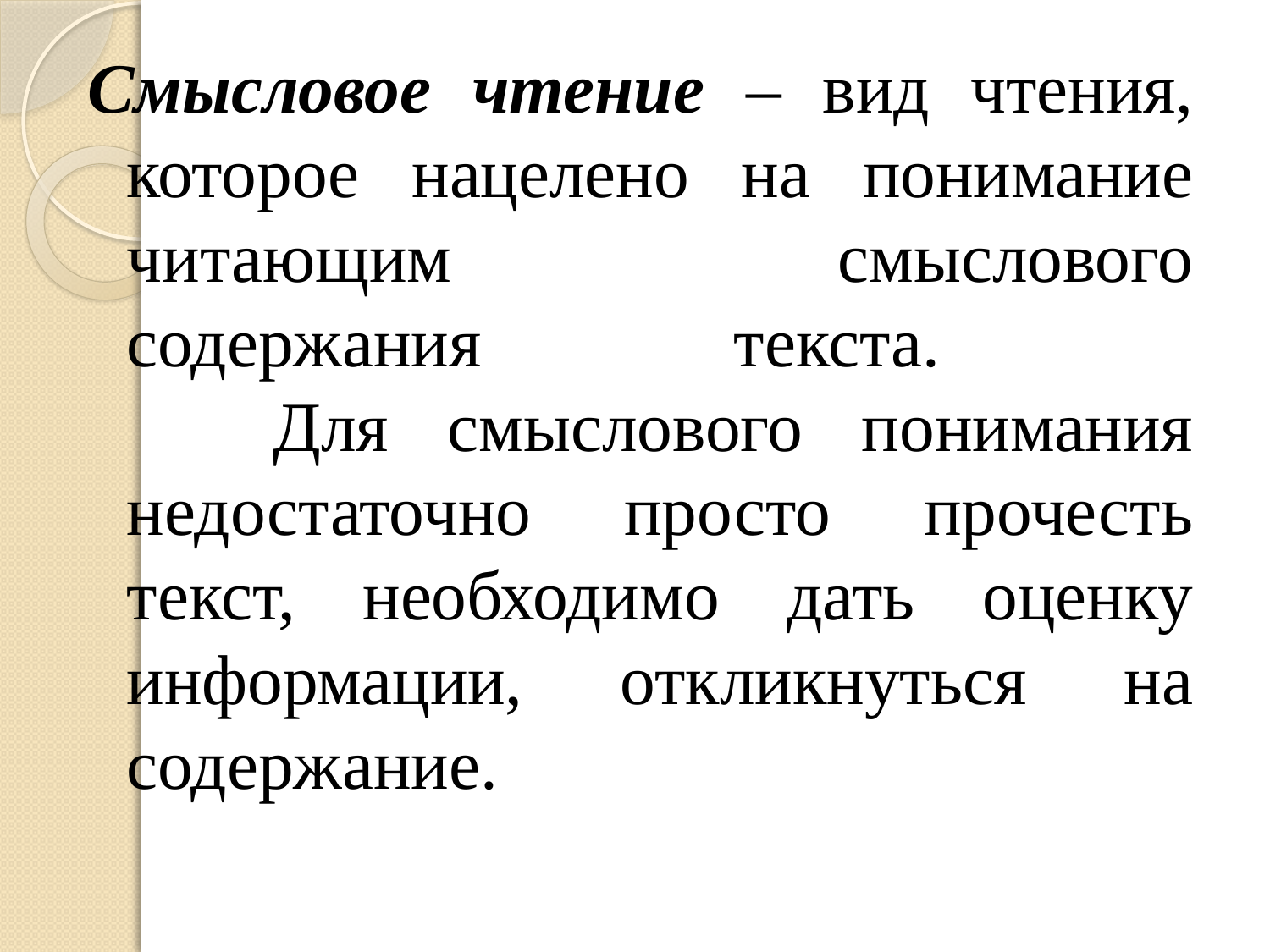

Смысловое чтение – вид чтения, которое нацелено на понимание читающим смыслового содержания текста.
      Для смыслового понимания недостаточно просто прочесть текст, необходимо дать оценку информации, откликнуться на содержание.
#